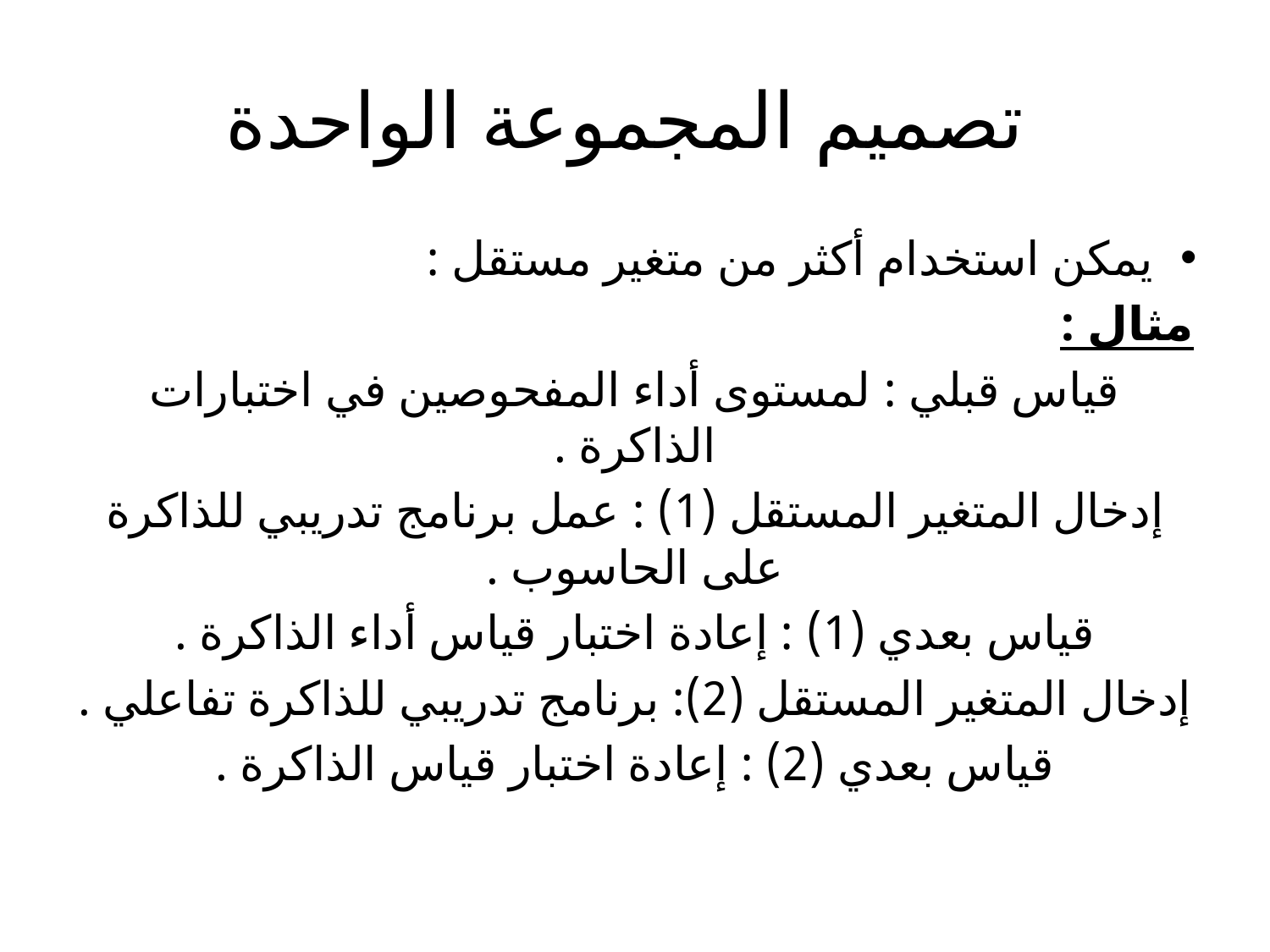

# تصميم المجموعة الواحدة
يمكن استخدام أكثر من متغير مستقل :
مثال :
قياس قبلي : لمستوى أداء المفحوصين في اختبارات الذاكرة .
إدخال المتغير المستقل (1) : عمل برنامج تدريبي للذاكرة على الحاسوب .
قياس بعدي (1) : إعادة اختبار قياس أداء الذاكرة .
إدخال المتغير المستقل (2): برنامج تدريبي للذاكرة تفاعلي .
قياس بعدي (2) : إعادة اختبار قياس الذاكرة .